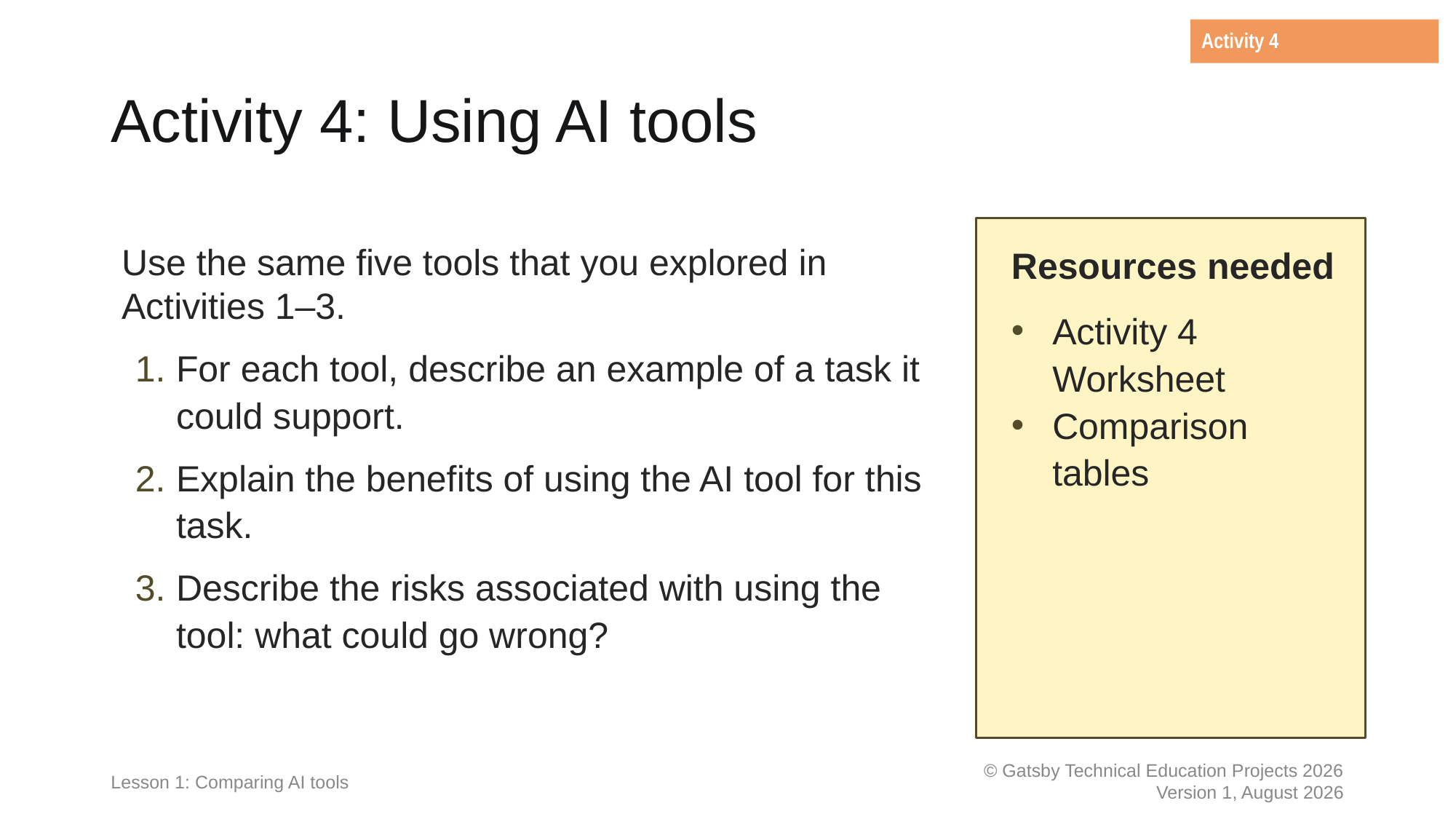

Activity 4
# Activity 4: Using AI tools
Use the same five tools that you explored in Activities 1–3.
For each tool, describe an example of a task it could support.
Explain the benefits of using the AI tool for this task.
Describe the risks associated with using the tool: what could go wrong?
Resources needed
Activity 4 Worksheet
Comparison tables
Lesson 1: Comparing AI tools